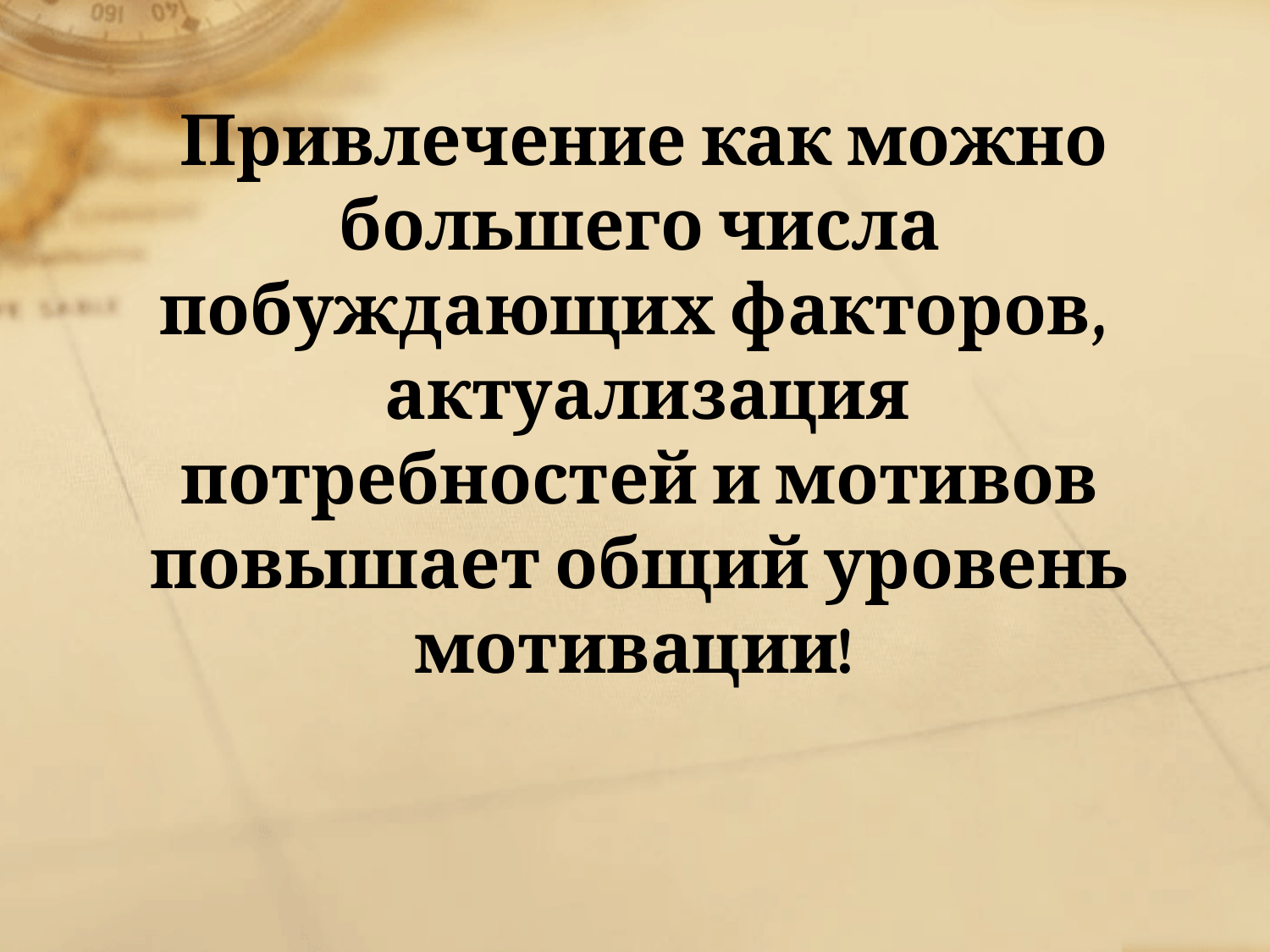

Привлечение как можно большего числа побуждающих факторов,
 актуализация потребностей и мотивов повышает общий уровень мотивации!

#